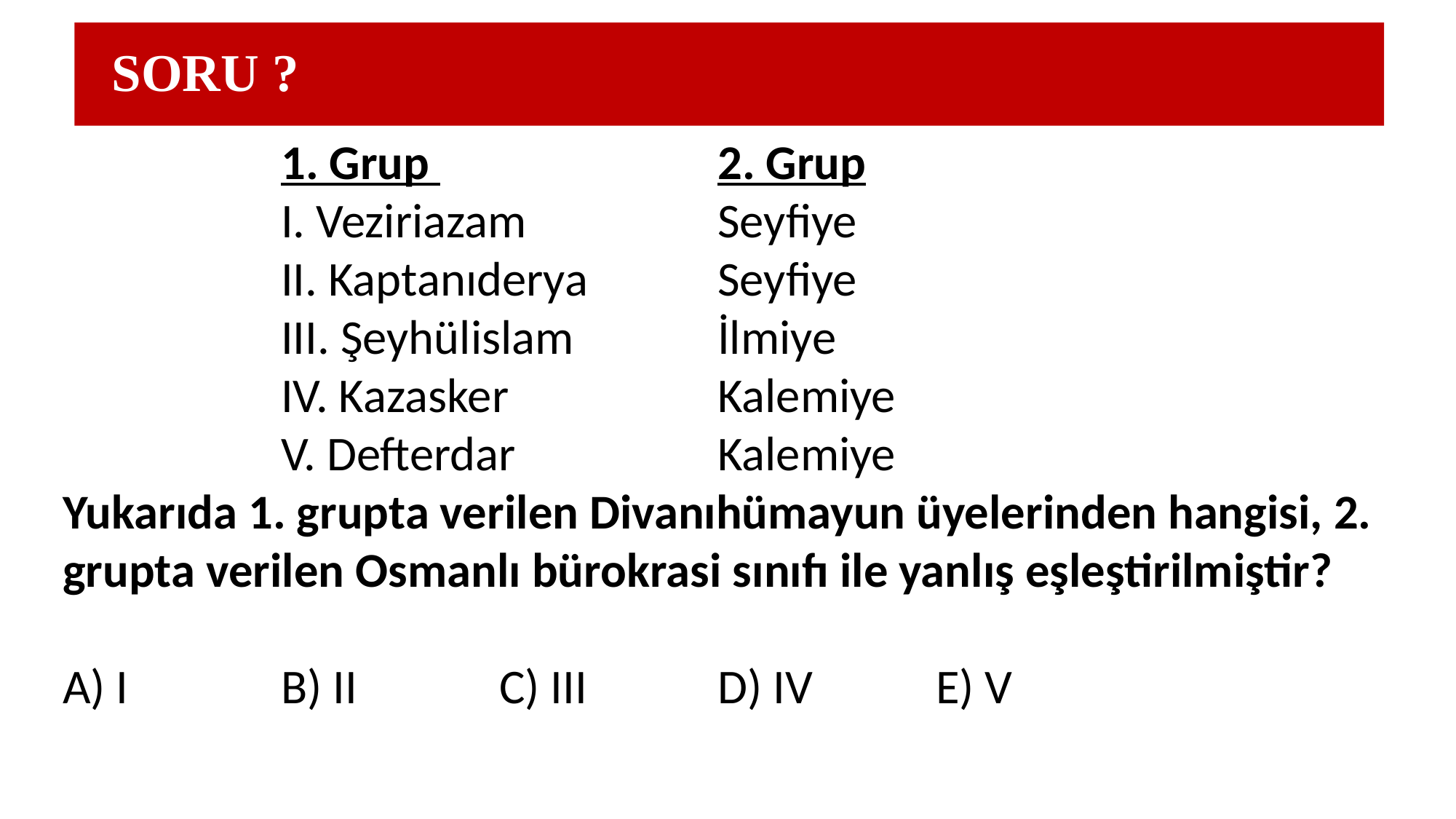

# SORU ?
		1. Grup 			2. Grup
		I. Veziriazam 		Seyfiye
		II. Kaptanıderya 		Seyfiye
		III. Şeyhülislam 		İlmiye
		IV. Kazasker 		Kalemiye
		V. Defterdar 		Kalemiye
Yukarıda 1. grupta verilen Divanıhümayun üyelerinden hangisi, 2. grupta verilen Osmanlı bürokrasi sınıfı ile yanlış eşleştirilmiştir?

A) I 		B) II 		C) III 		D) IV 		E) V